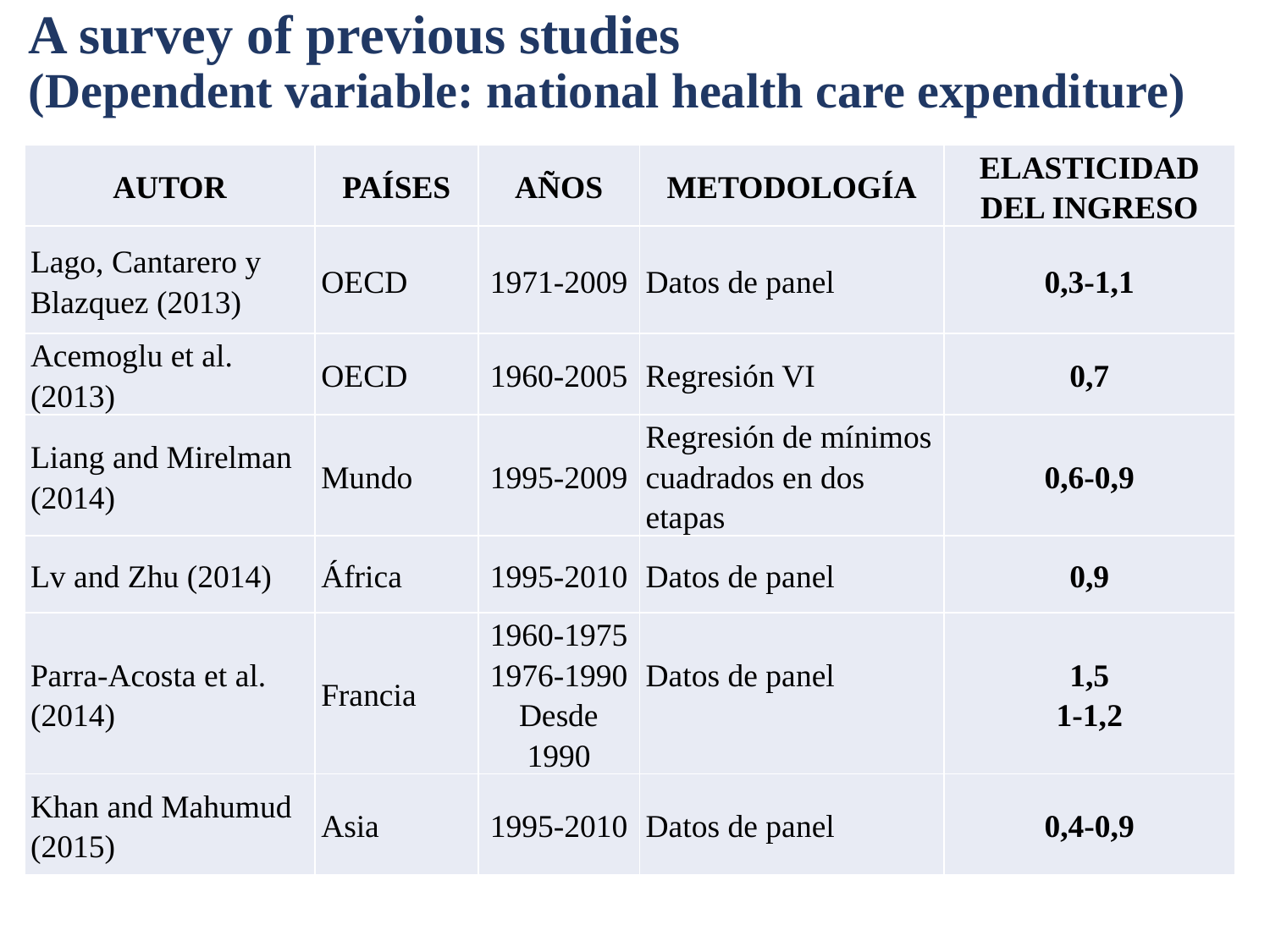

A survey of previous studies
(Dependent variable: national health care expenditure)
| AUTOR | PAÍSES | AÑOS | METODOLOGÍA | ELASTICIDAD DEL INGRESO |
| --- | --- | --- | --- | --- |
| Lago, Cantarero y Blazquez (2013) | OECD | 1971-2009 | Datos de panel | 0,3-1,1 |
| Acemoglu et al. (2013) | OECD | 1960-2005 | Regresión VI | 0,7 |
| Liang and Mirelman (2014) | Mundo | 1995-2009 | Regresión de mínimos cuadrados en dos etapas | 0,6-0,9 |
| Lv and Zhu (2014) | África | 1995-2010 | Datos de panel | 0,9 |
| Parra-Acosta et al. (2014) | Francia | 1960-1975 1976-1990 Desde 1990 | Datos de panel | 1,5 1-1,2 |
| Khan and Mahumud (2015) | Asia | 1995-2010 | Datos de panel | 0,4-0,9 |